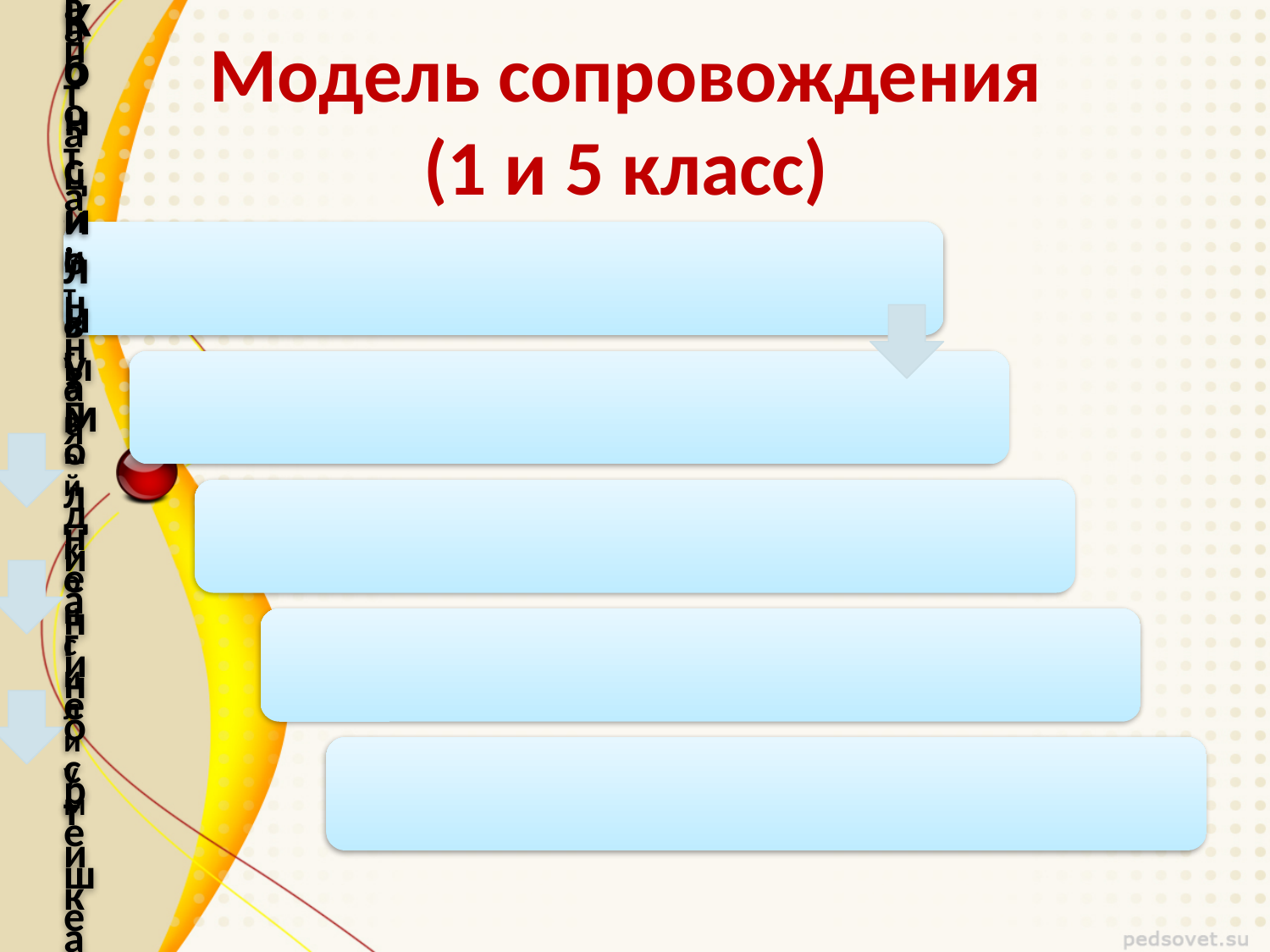

# Модель сопровождения (1 и 5 класс)
Итоговая диагностика